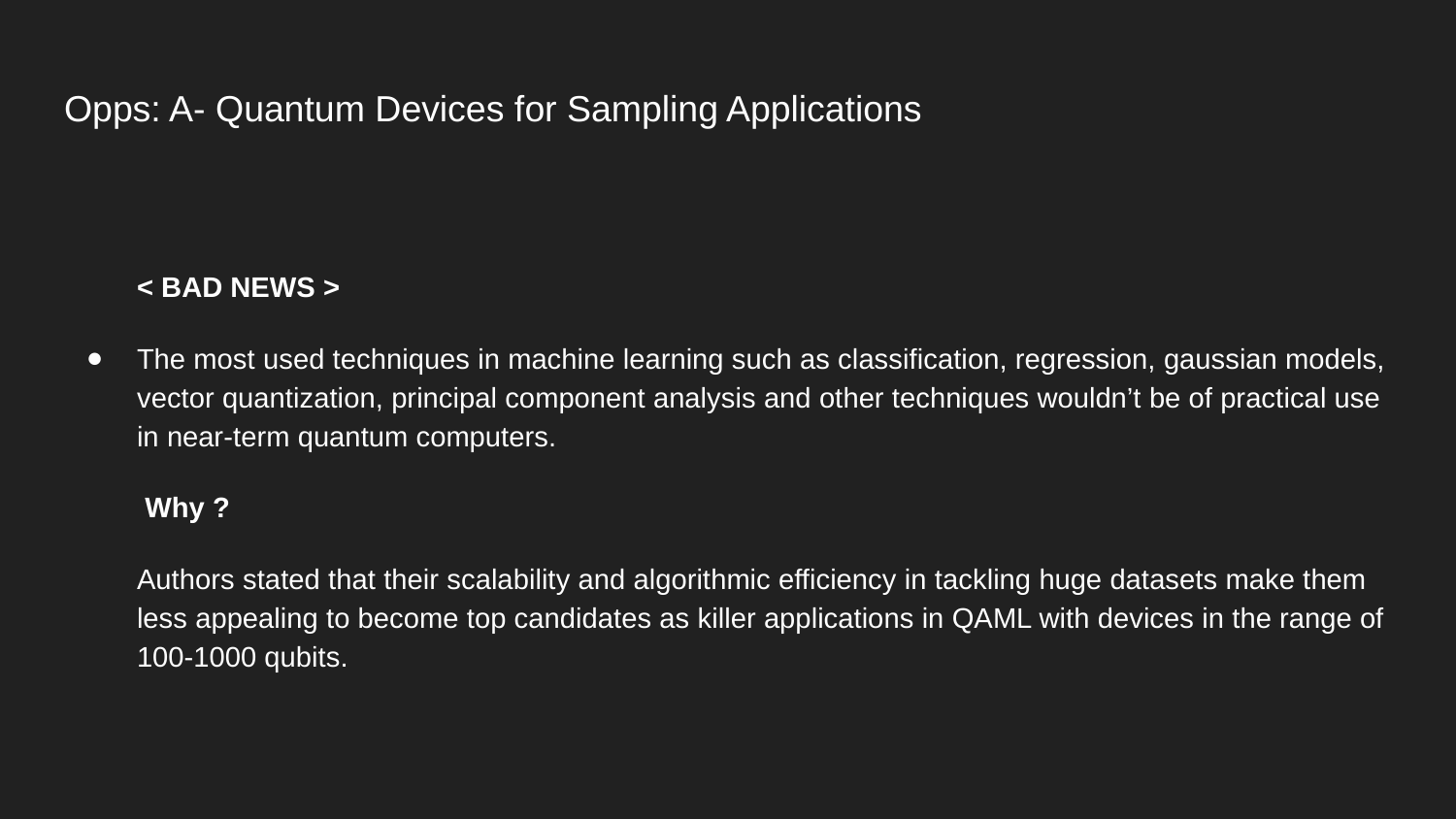

# Opps: A- Quantum Devices for Sampling Applications

< BAD NEWS >
The most used techniques in machine learning such as classification, regression, gaussian models, vector quantization, principal component analysis and other techniques wouldn’t be of practical use in near-term quantum computers.
 Why ?
Authors stated that their scalability and algorithmic efficiency in tackling huge datasets make them less appealing to become top candidates as killer applications in QAML with devices in the range of 100-1000 qubits.